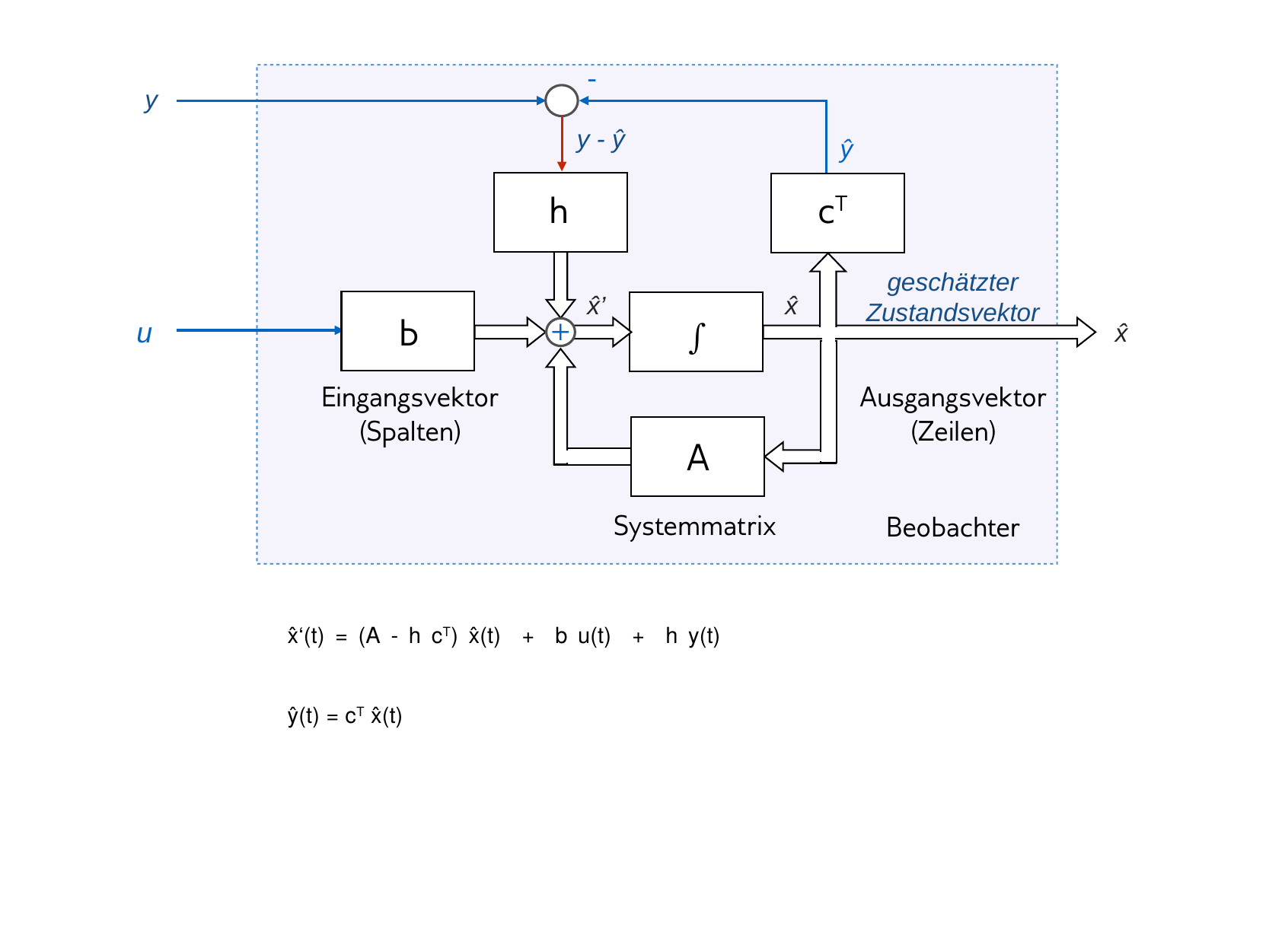

-

y

y - ŷ
ŷ

h
cT
geschätzter Zustandsvektor

x̂’
x̂

∫
b
+
u
x̂

Eingangsvektor
(Spalten)
Ausgangsvektor
(Zeilen)

A

Systemmatrix
Beobachter
x̂‘(t) = (A - h cT) x̂(t)  +  b u(t)  +  h y(t)
ŷ(t) = cT x̂(t)